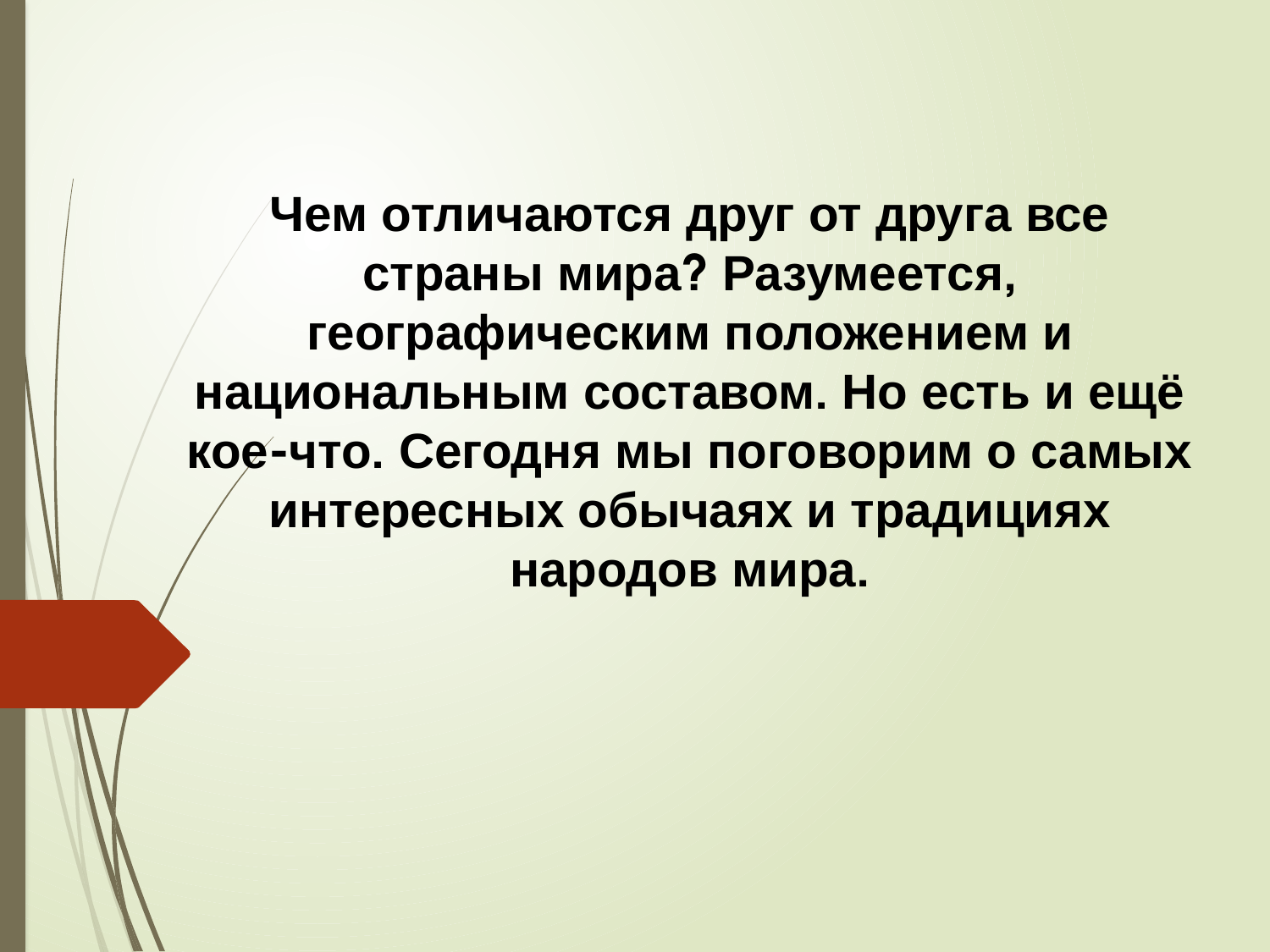

Чем отличаются друг от друга все страны мира? Разумеется, географическим положением и национальным составом. Но есть и ещё кое-что. Сегодня мы поговорим о самых интересных обычаях и традициях народов мира.